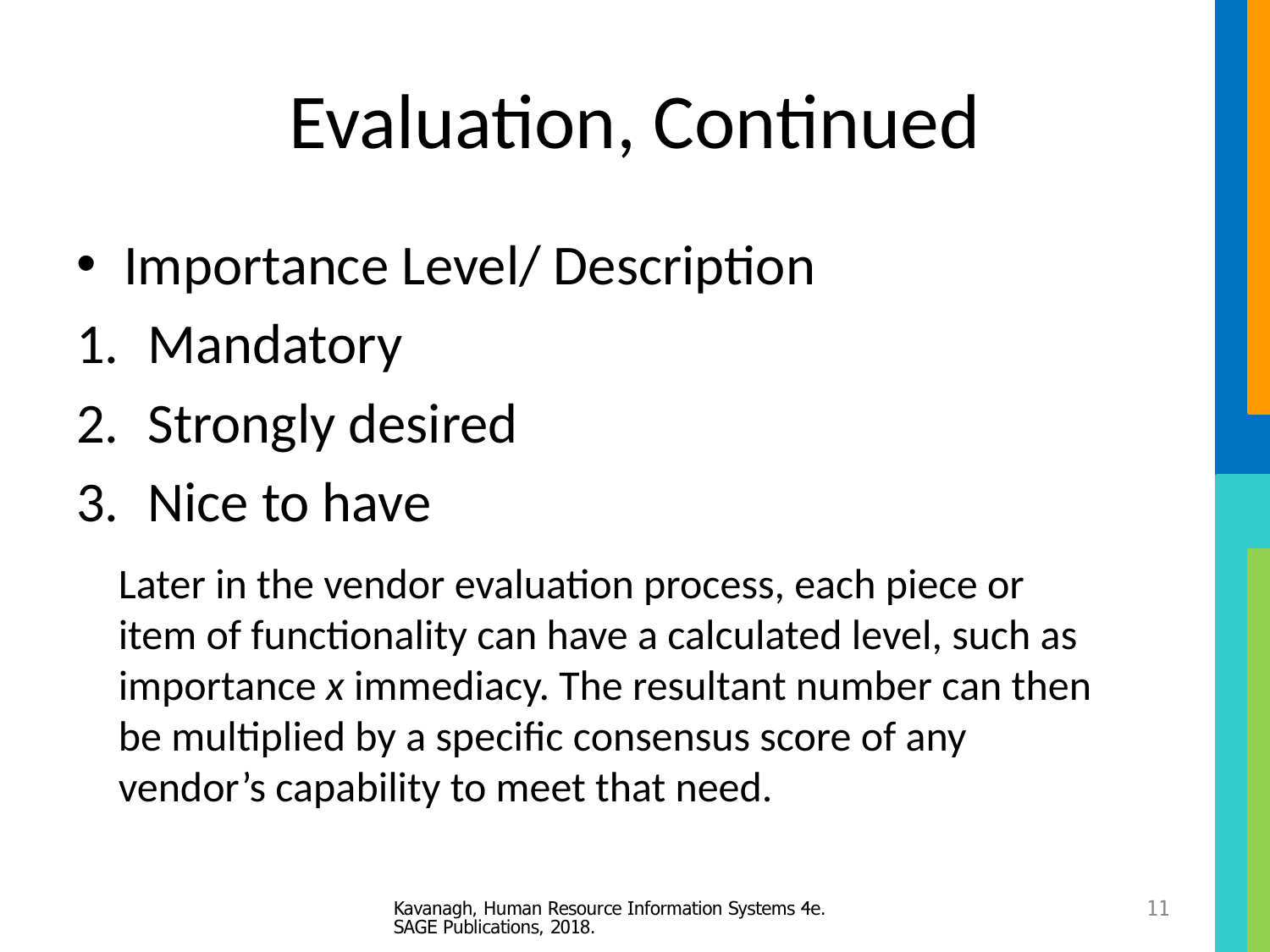

# Evaluation, Continued
Importance Level/ Description
Mandatory
Strongly desired
Nice to have
Later in the vendor evaluation process, each piece or item of functionality can have a calculated level, such as importance x immediacy. The resultant number can then be multiplied by a specific consensus score of any vendor’s capability to meet that need.
Kavanagh, Human Resource Information Systems 4e. SAGE Publications, 2018.
11